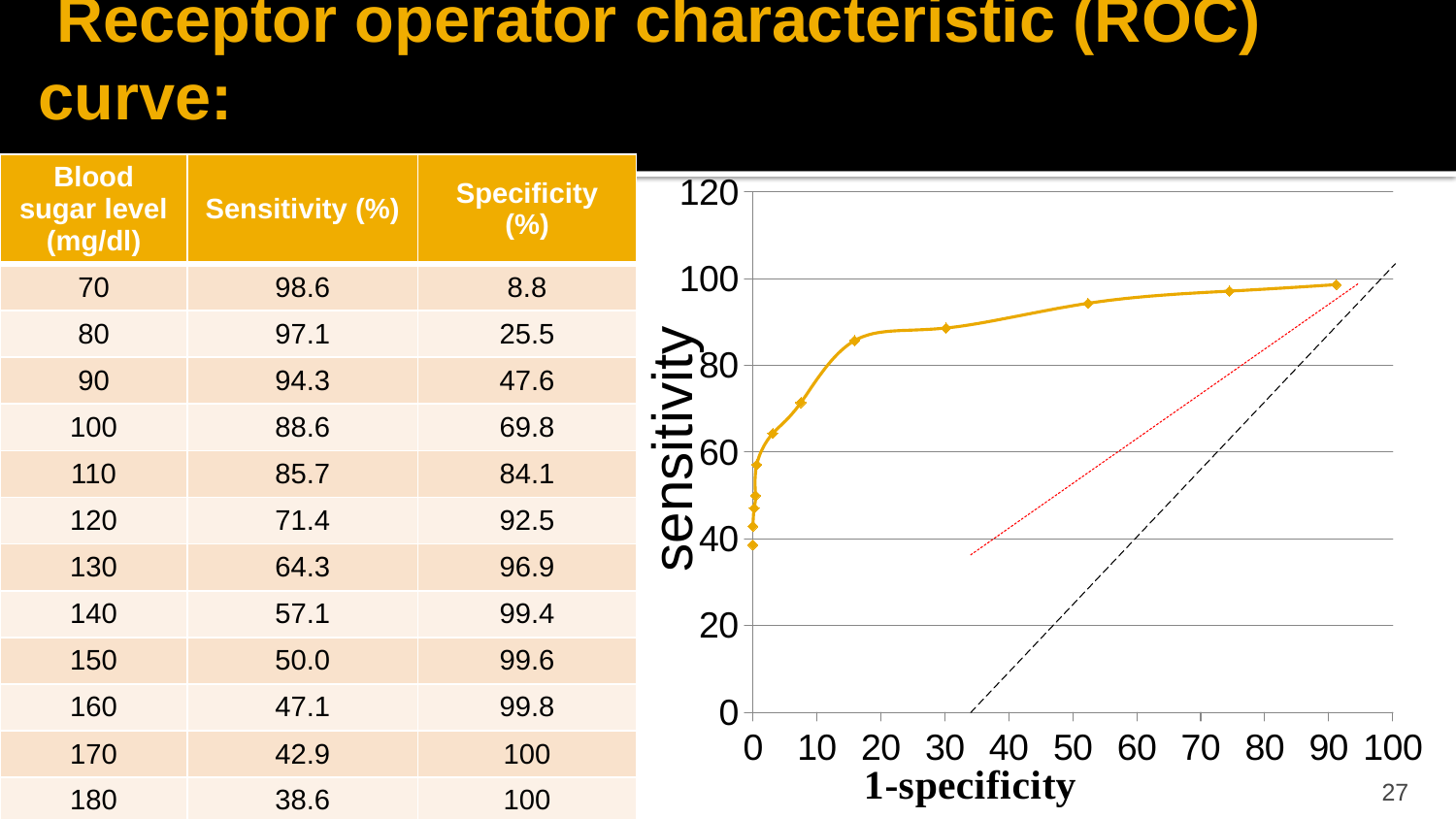

# Receptor operator characteristic (ROC) curve:
| Blood sugar level (mg/dl) | Sensitivity (%) | Specificity (%) |
| --- | --- | --- |
| 70 | 98.6 | 8.8 |
| 80 | 97.1 | 25.5 |
| 90 | 94.3 | 47.6 |
| 100 | 88.6 | 69.8 |
| 110 | 85.7 | 84.1 |
| 120 | 71.4 | 92.5 |
| 130 | 64.3 | 96.9 |
| 140 | 57.1 | 99.4 |
| 150 | 50.0 | 99.6 |
| 160 | 47.1 | 99.8 |
| 170 | 42.9 | 100 |
| 180 | 38.6 | 100 |

### Chart

| Category | sensitivity |
|---|---|
sensitivity
27